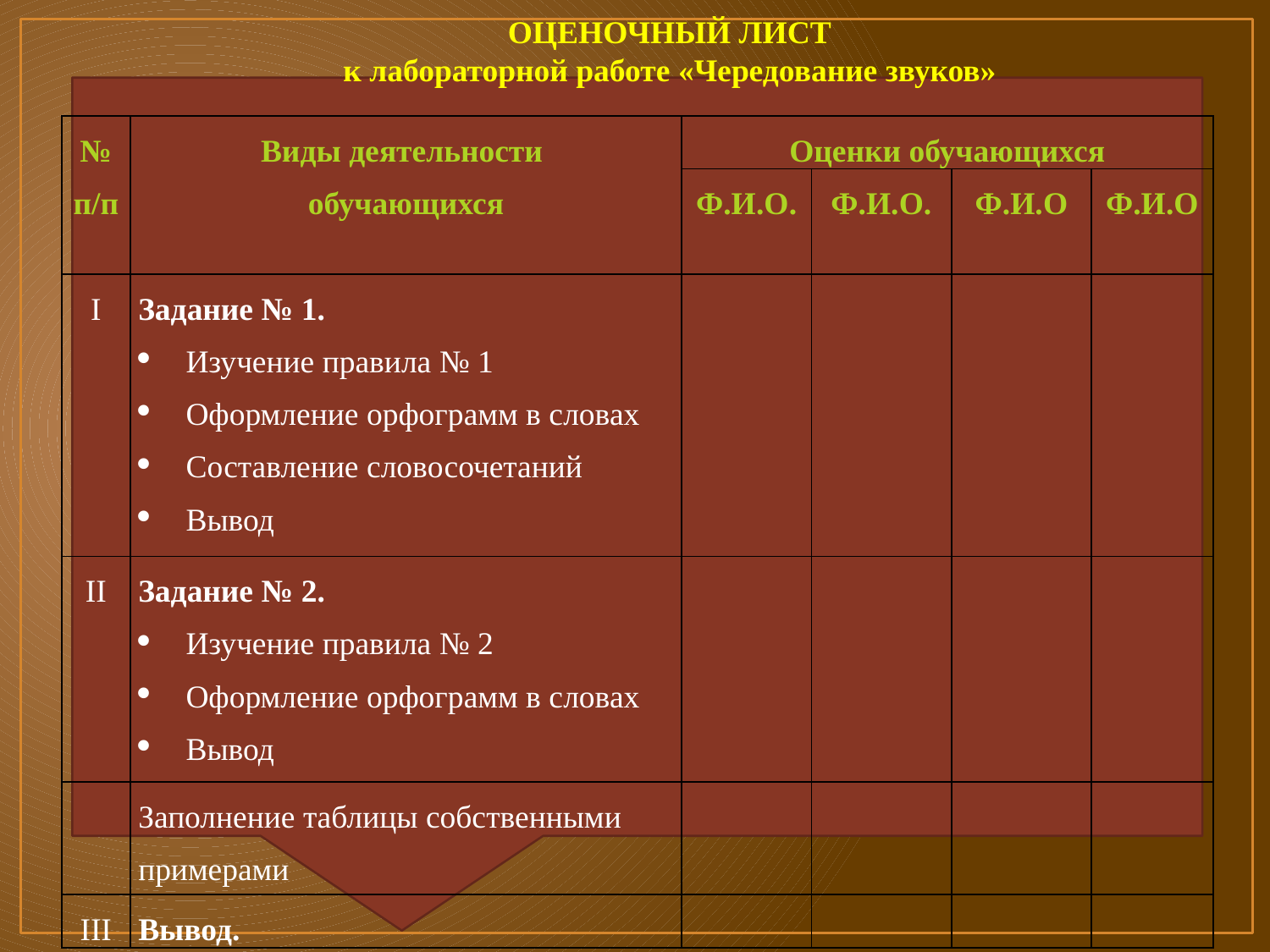

ОЦЕНОЧНЫЙ ЛИСТ
к лабораторной работе «Чередование звуков»

| № п/п | Виды деятельности обучающихся | Оценки обучающихся |  |  |  |
| --- | --- | --- | --- | --- | --- |
|  |  | Ф.И.О. | Ф.И.О. | Ф.И.О | Ф.И.О |
| I | Задание № 1. Изучение правила № 1 Оформление орфограмм в словах Составление словосочетаний Вывод |  |  |  |  |
| II | Задание № 2. Изучение правила № 2 Оформление орфограмм в словах Вывод |  |  |  |  |
|  | Заполнение таблицы собственными примерами |  |  |  |  |
| III | Вывод. |  |  |  |  |